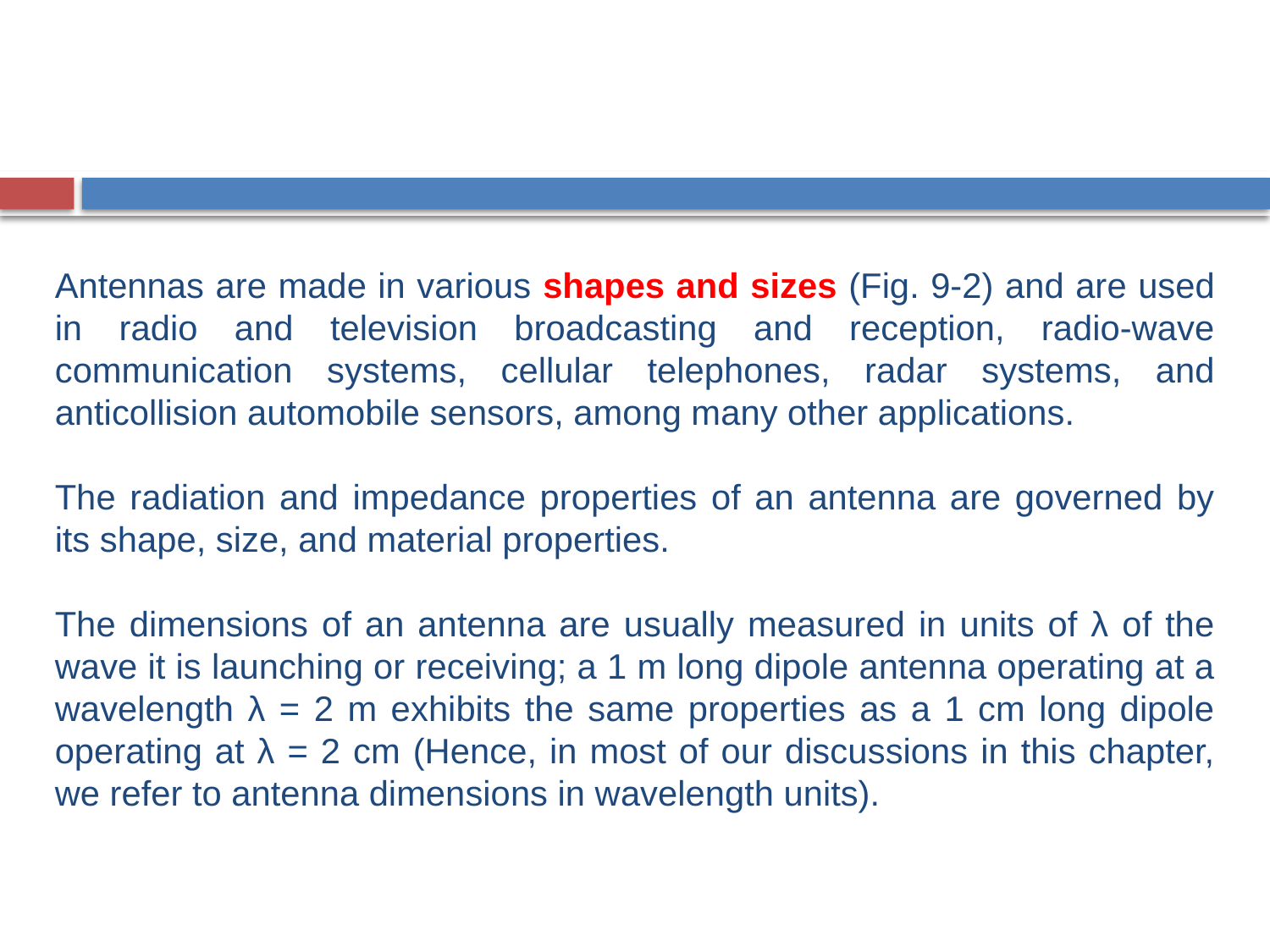

Antennas are made in various shapes and sizes (Fig. 9-2) and are used in radio and television broadcasting and reception, radio-wave communication systems, cellular telephones, radar systems, and anticollision automobile sensors, among many other applications.

The radiation and impedance properties of an antenna are governed by its shape, size, and material properties.

The dimensions of an antenna are usually measured in units of λ of the wave it is launching or receiving; a 1 m long dipole antenna operating at a wavelength λ = 2 m exhibits the same properties as a 1 cm long dipole operating at λ = 2 cm (Hence, in most of our discussions in this chapter, we refer to antenna dimensions in wavelength units).